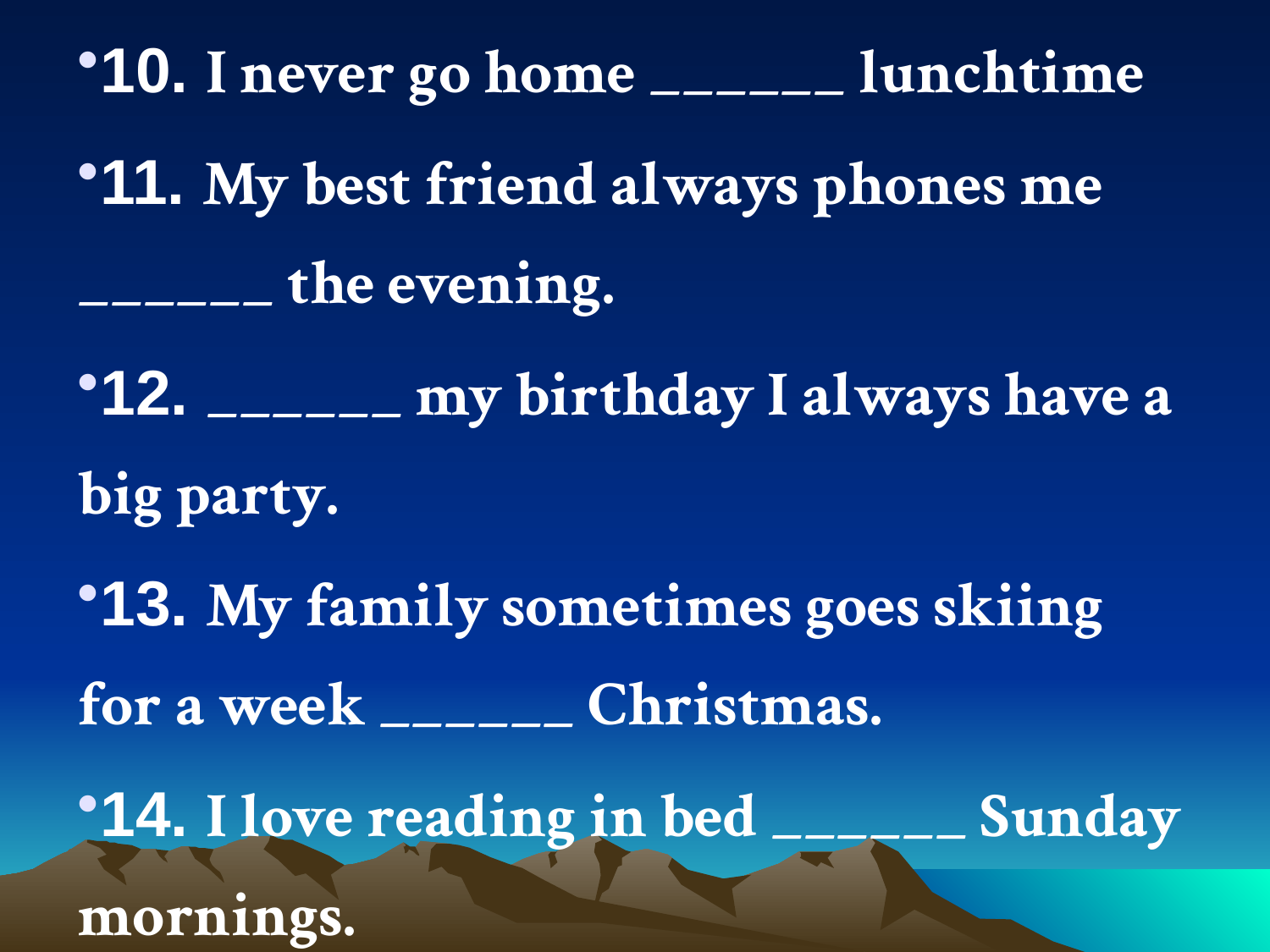

10. I never go home ______ lunchtime
11. My best friend always phones me ______ the evening.
12. ______ my birthday I always have a big party.
13. My family sometimes goes skiing for a week ______ Christmas.
14. I love reading in bed ______ Sunday mornings.